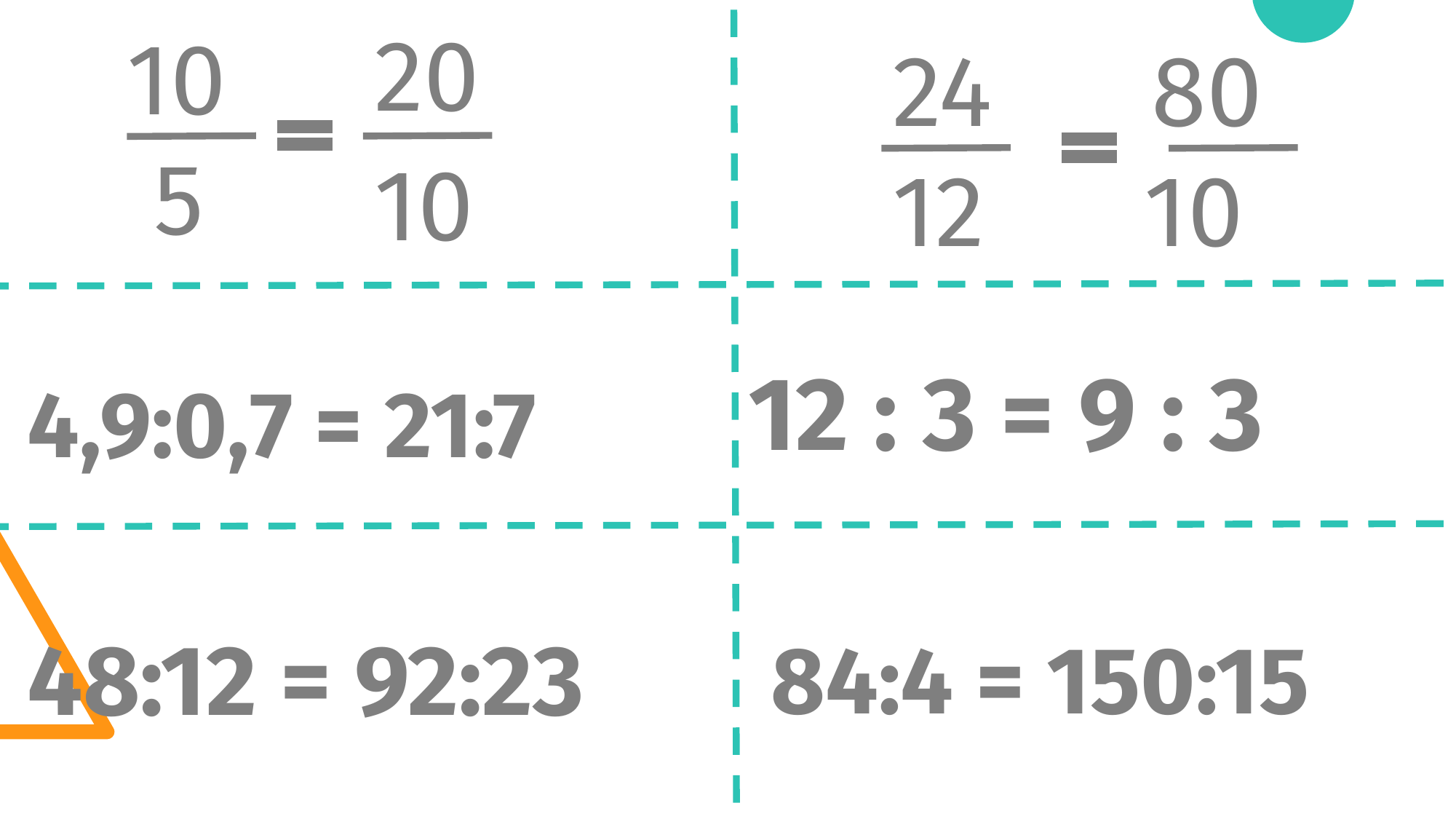

20
10
 5

24      80
12      10

10
12 : 3 = 9 : 3
4,9:0,7 = 21:7
48:12 = 92:23
84:4 = 150:15